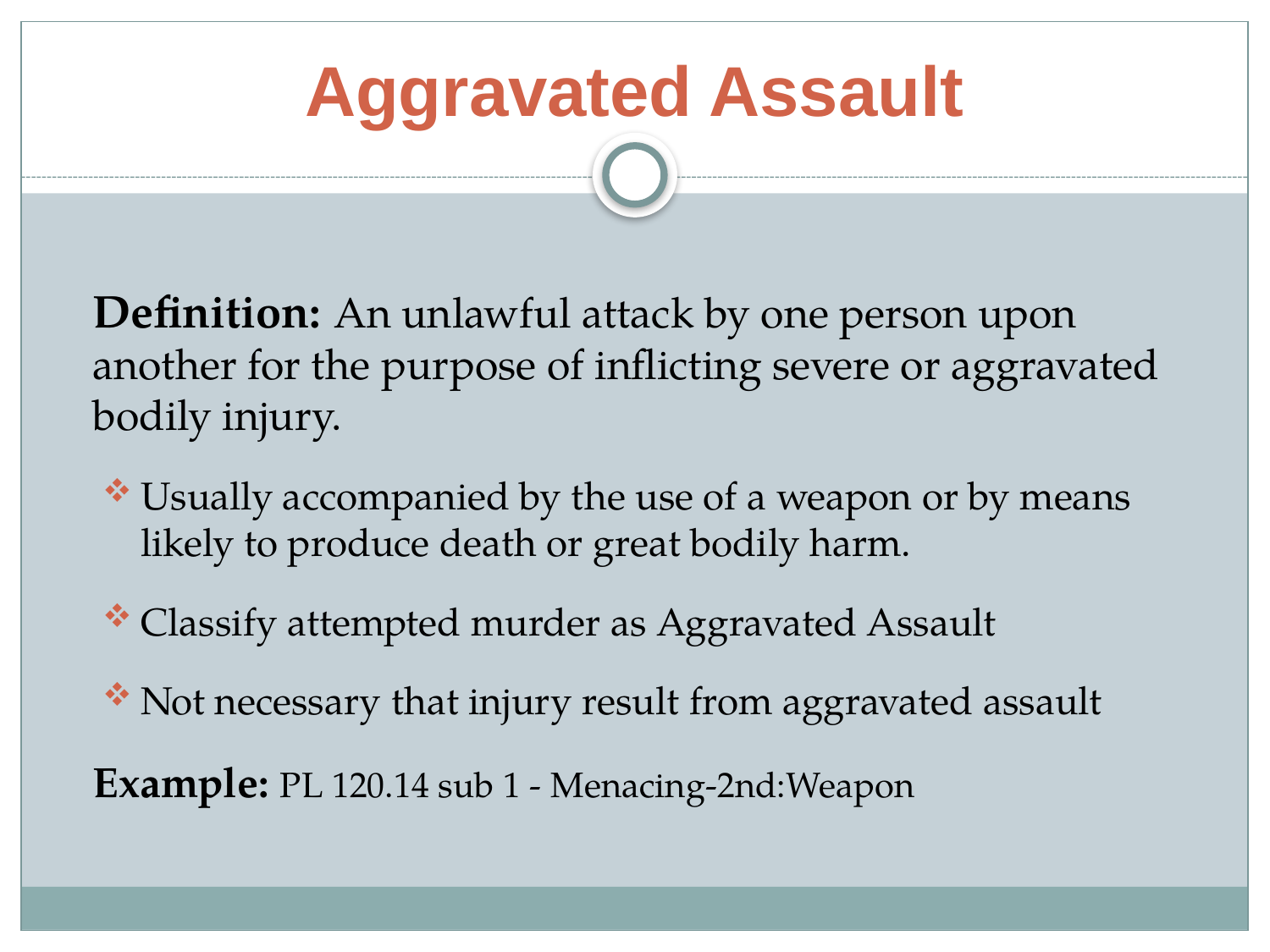

# Aggravated Assault

Definition: An unlawful attack by one person upon another for the purpose of inflicting severe or aggravated bodily injury.

Usually accompanied by the use of a weapon or by means likely to produce death or great bodily harm.

Classify attempted murder as Aggravated Assault

Not necessary that injury result from aggravated assault

Example: PL 120.14 sub 1 - Menacing-2nd:Weapon